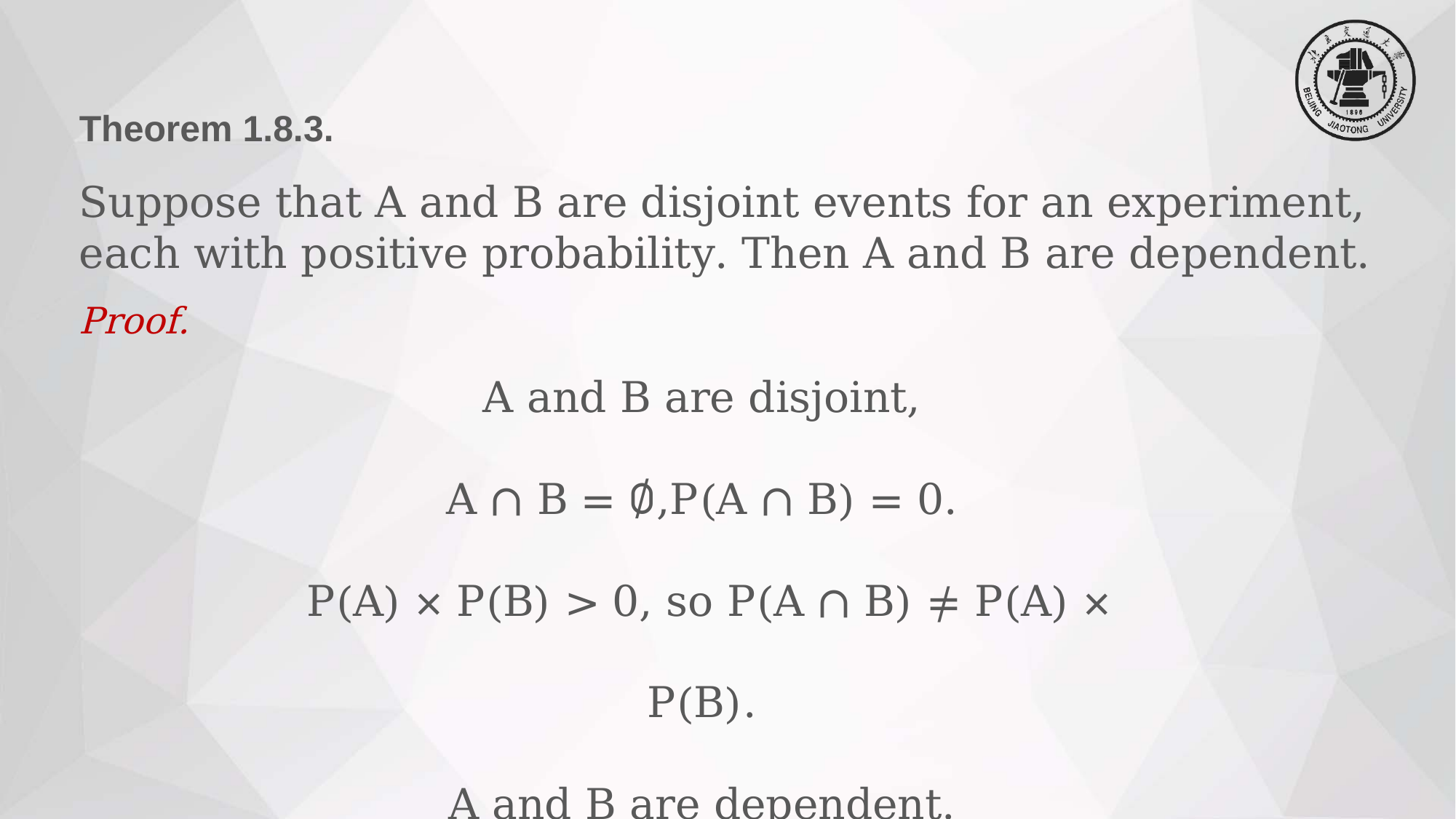

Theorem 1.8.3.
Suppose that A and B are disjoint events for an experiment, each with positive probability. Then A and B are dependent.
Proof.
A and B are disjoint,
A ∩ B = ∅,P(A ∩ B) = 0.
P(A) × P(B) > 0, so P(A ∩ B) ≠ P(A) × P(B).
A and B are dependent.